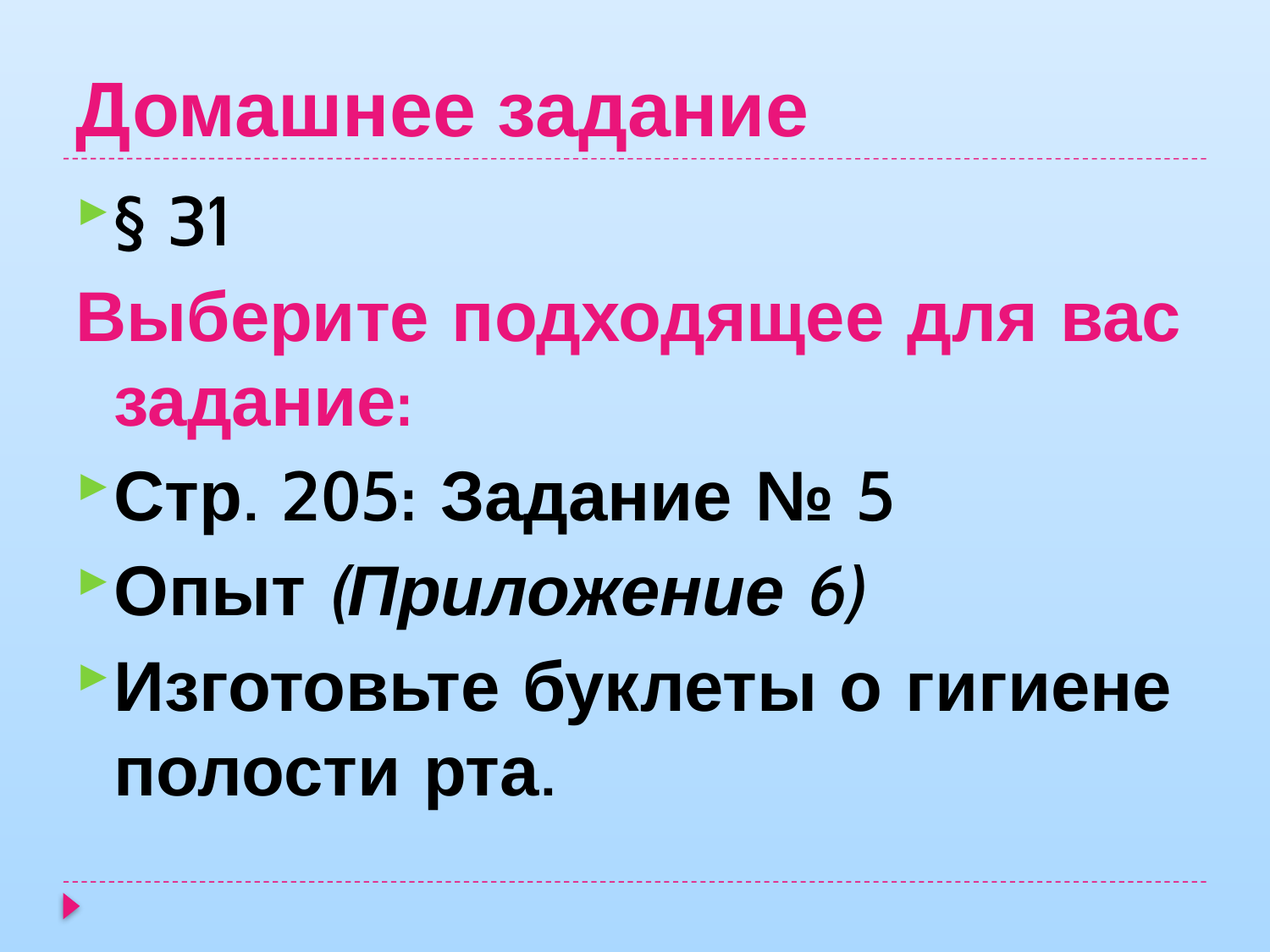

# Домашнее задание
§ 31
Выберите подходящее для вас задание:
Стр. 205: Задание № 5
Опыт (Приложение 6)
Изготовьте буклеты о гигиене полости рта.